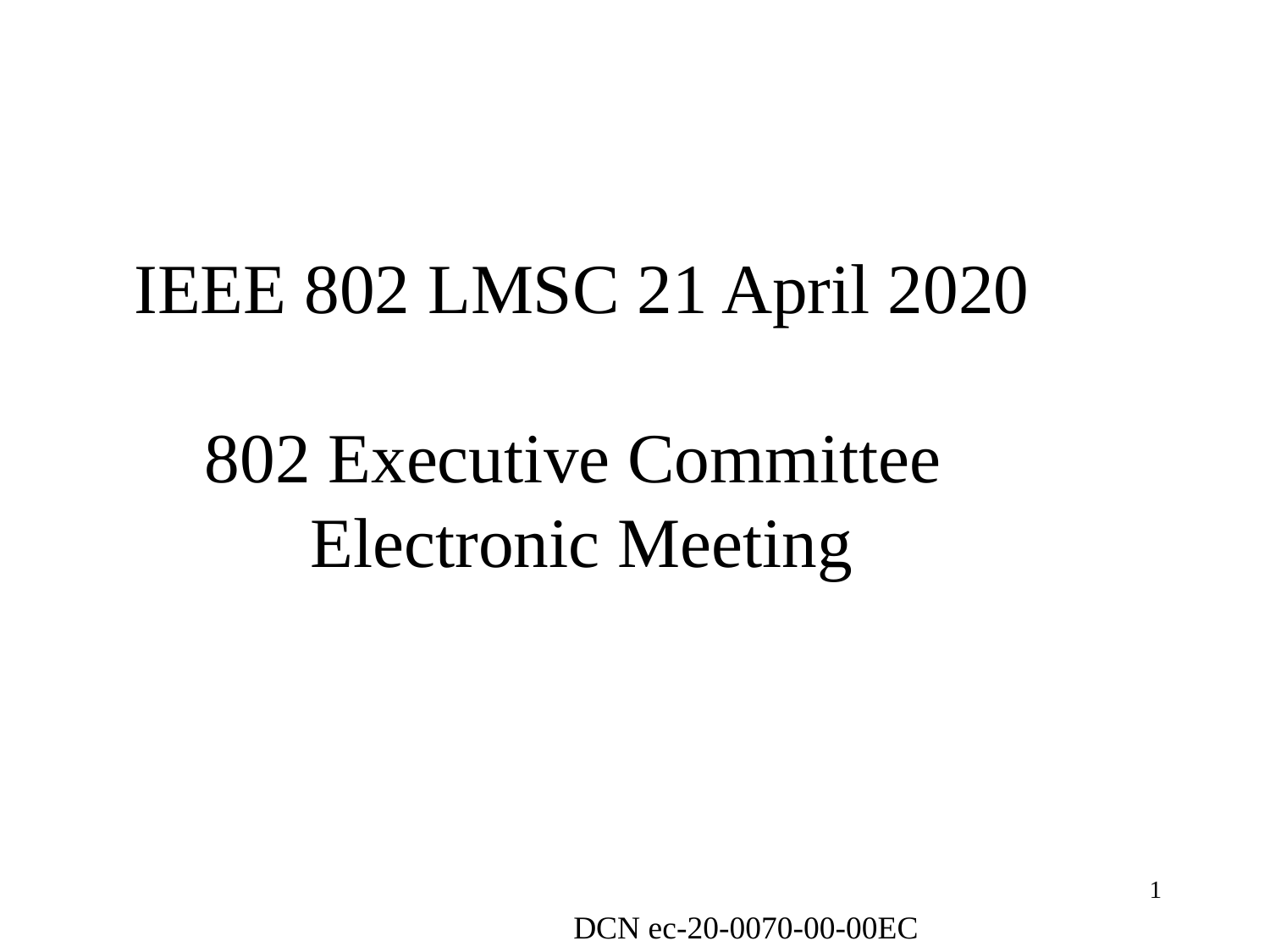

# IEEE 802 LMSC 21 April 2020 802 Executive Committee Electronic Meeting
1
DCN ec-20-0070-00-00EC